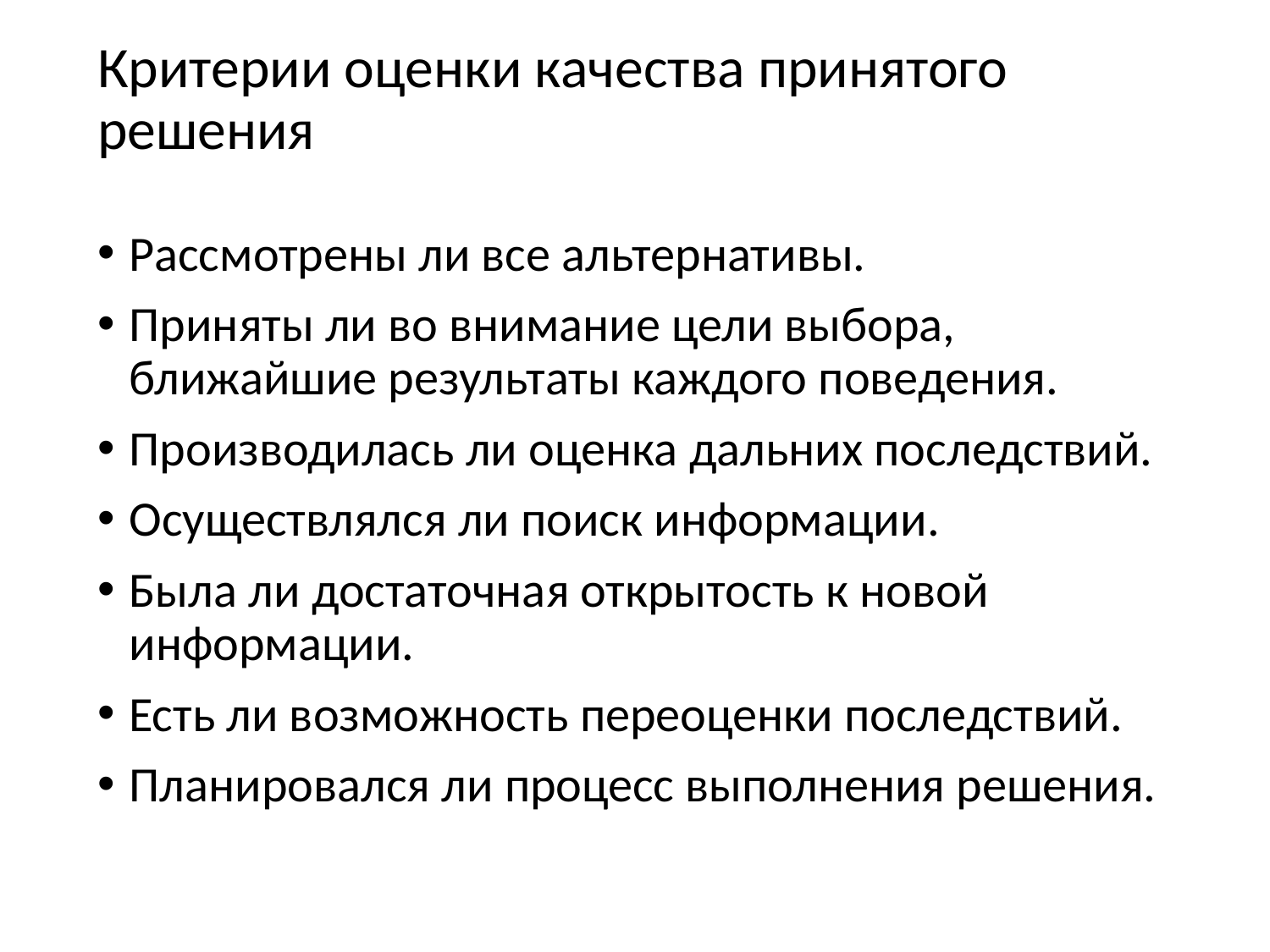

# Критерии оценки качества принятого решения
Рассмотрены ли все альтернативы.
Приняты ли во внимание цели выбора, ближайшие результаты каждого поведения.
Производилась ли оценка дальних последствий.
Осуществлялся ли поиск информации.
Была ли достаточная открытость к новой информации.
Есть ли возможность переоценки последствий.
Планировался ли процесс выполнения решения.